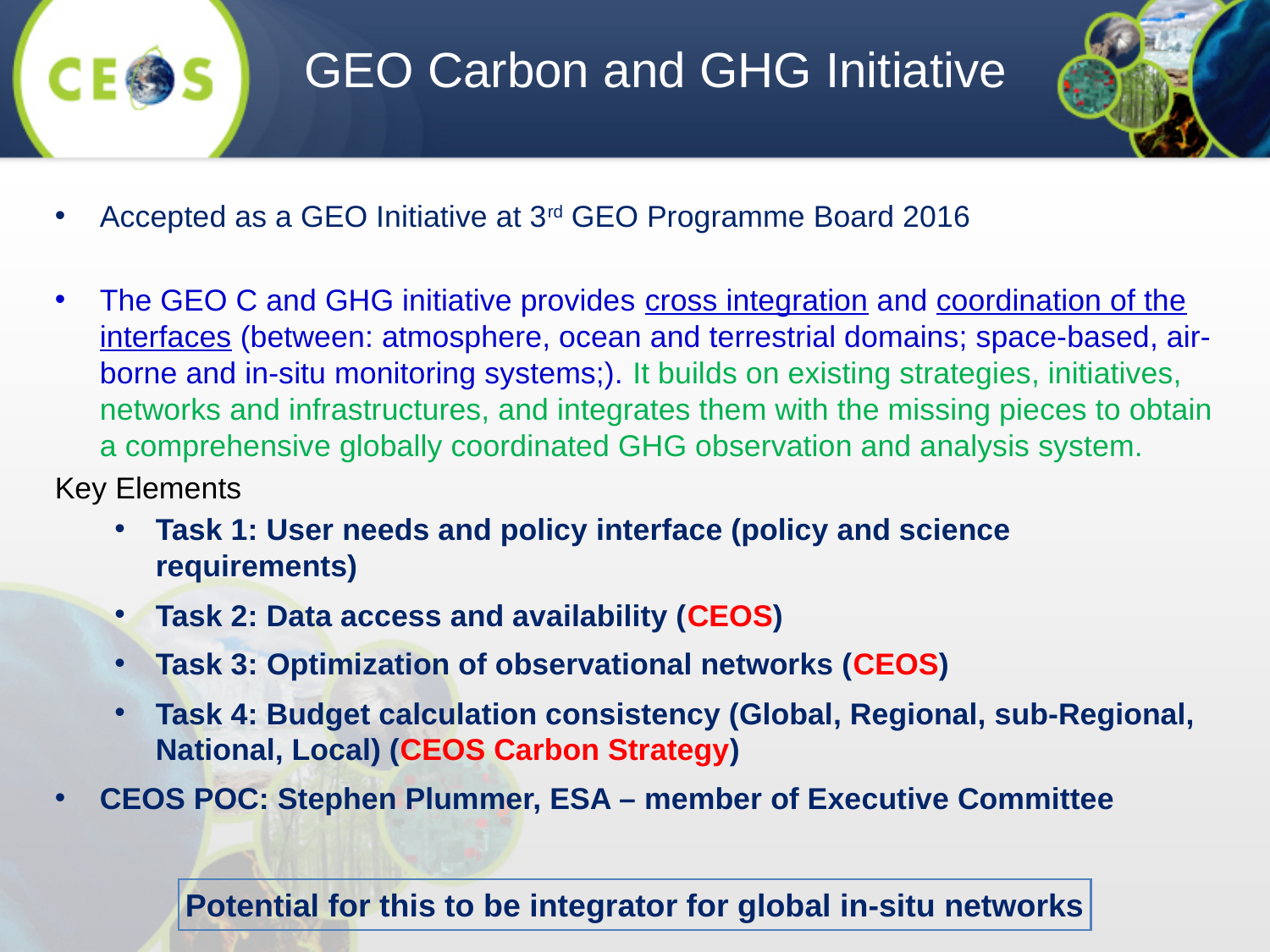

# GEO Carbon and GHG Initiative
Accepted as a GEO Initiative at 3rd GEO Programme Board 2016

The GEO C and GHG initiative provides cross integration and coordination of the interfaces (between: atmosphere, ocean and terrestrial domains; space-based, air-borne and in-situ monitoring systems;). It builds on existing strategies, initiatives, networks and infrastructures, and integrates them with the missing pieces to obtain a comprehensive globally coordinated GHG observation and analysis system.
Key Elements
Task 1: User needs and policy interface (policy and science requirements)
Task 2: Data access and availability (CEOS)
Task 3: Optimization of observational networks (CEOS)
Task 4: Budget calculation consistency (Global, Regional, sub-Regional, National, Local) (CEOS Carbon Strategy)
CEOS POC: Stephen Plummer, ESA – member of Executive Committee

Potential for this to be integrator for global in-situ networks